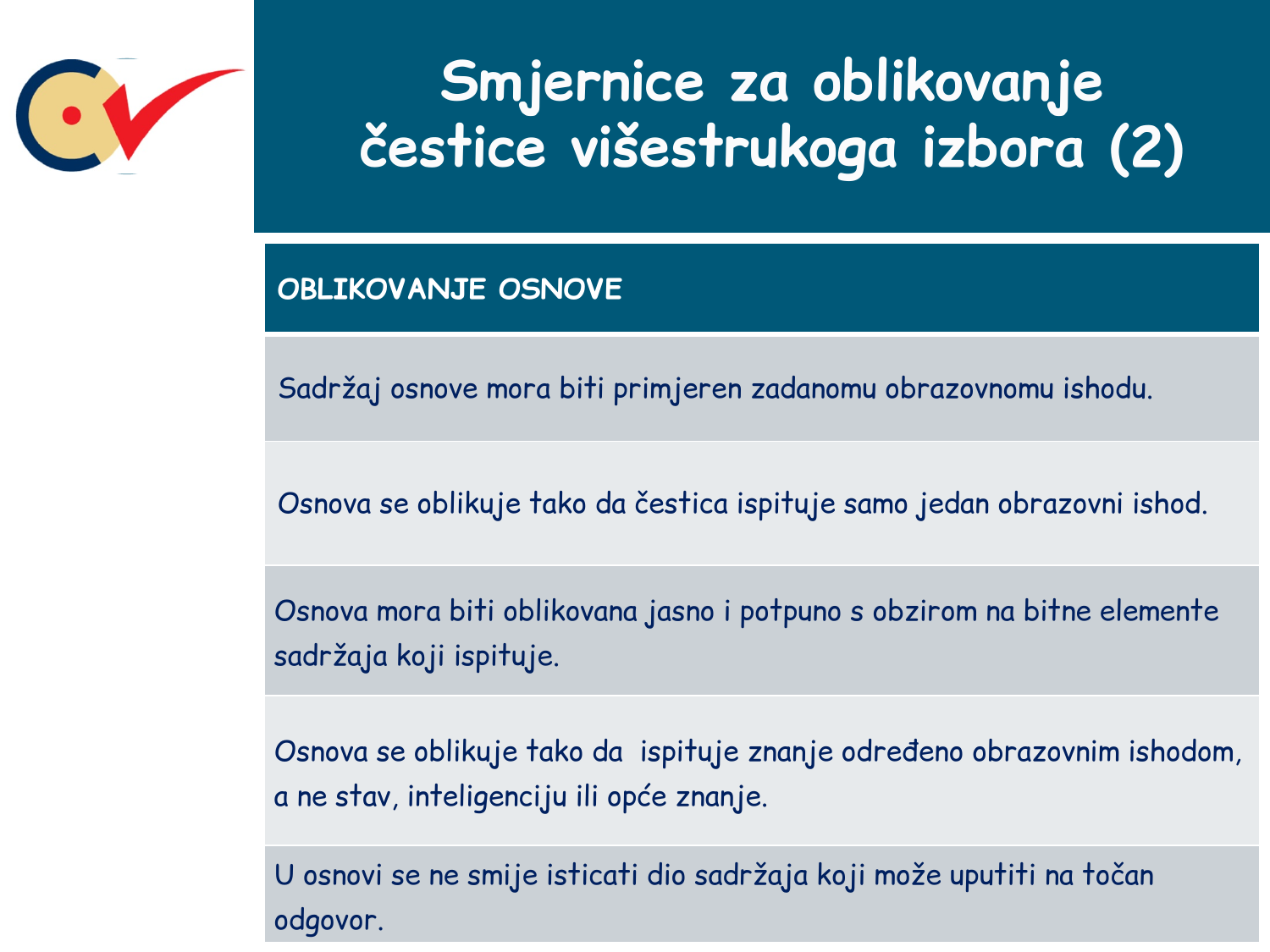

# Smjernice za oblikovanje čestice višestrukoga izbora (2)
| OBLIKOVANJE OSNOVE |
| --- |
| Sadržaj osnove mora biti primjeren zadanomu obrazovnomu ishodu. |
| Osnova se oblikuje tako da čestica ispituje samo jedan obrazovni ishod. |
| Osnova mora biti oblikovana jasno i potpuno s obzirom na bitne elemente sadržaja koji ispituje. |
| Osnova se oblikuje tako da ispituje znanje određeno obrazovnim ishodom, a ne stav, inteligenciju ili opće znanje. |
| U osnovi se ne smije isticati dio sadržaja koji može uputiti na točan odgovor. |